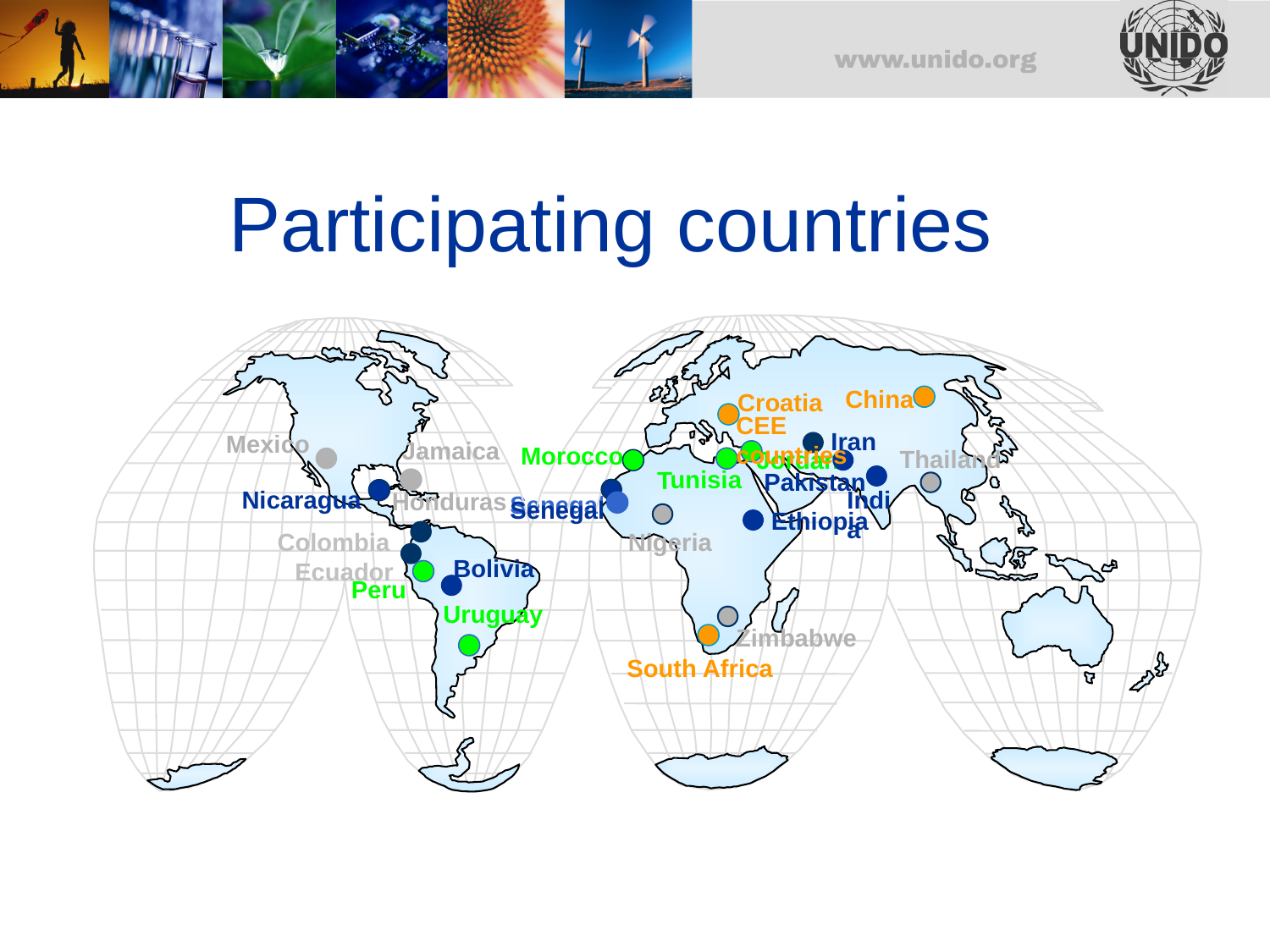

Participating countries

China
Croatia

CEE countries
Iran
Mexico
Jamaica

Morocco
Thailand
Jordan

Tunisia
Pakistan

Nicaragua
India

Honduras

Senegal
Senegal

Ethiopia

Colombia
Nigeria

Bolivia
Ecuador

Peru

Uruguay

Zimbabwe

South Africa